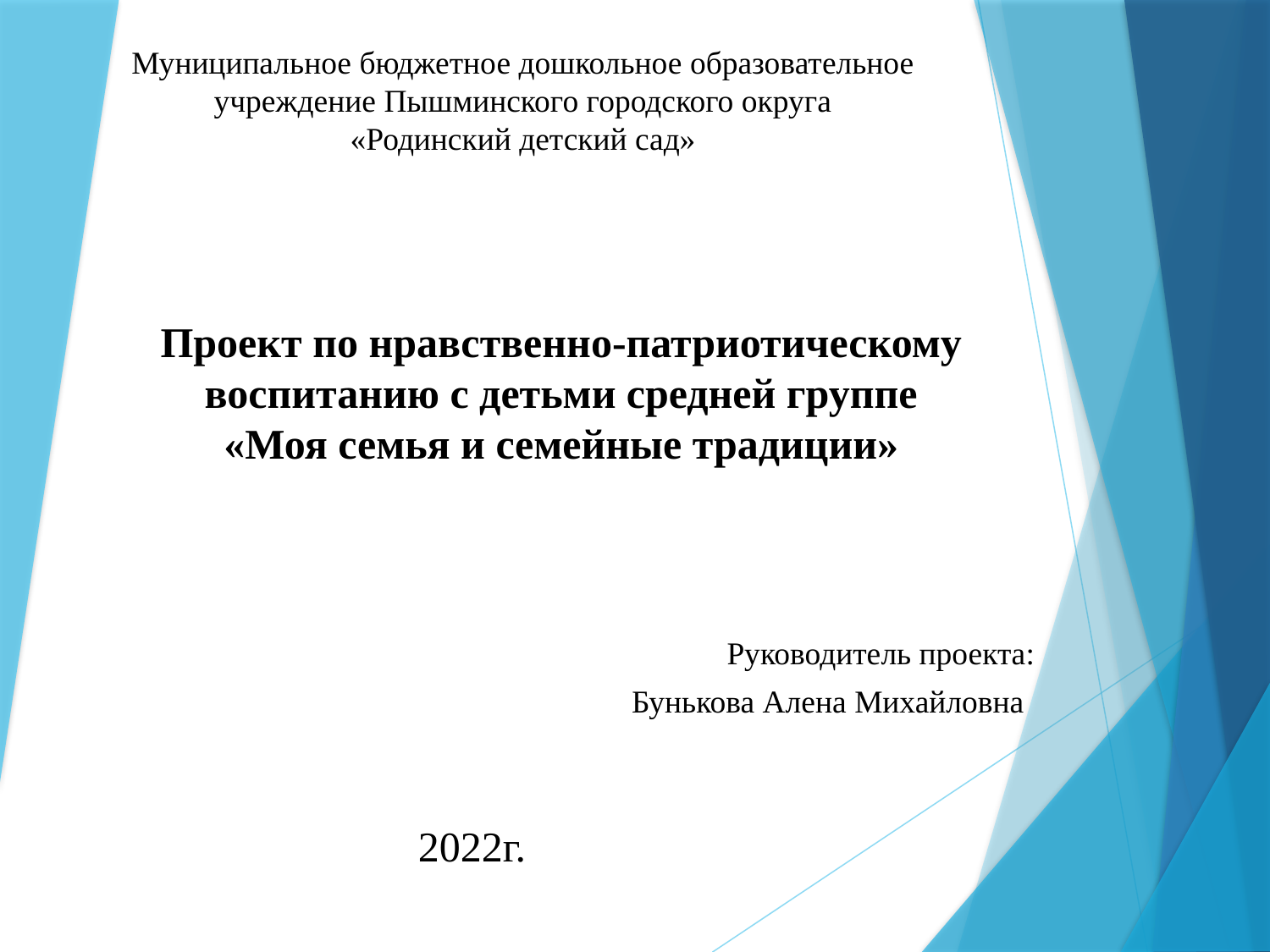

Муниципальное бюджетное дошкольное образовательное учреждение Пышминского городского округа
«Родинский детский сад»
Проект по нравственно-патриотическому воспитанию с детьми средней группе
«Моя семья и семейные традиции»

Руководитель проекта:
Бунькова Алена Михайловна

 2022г.